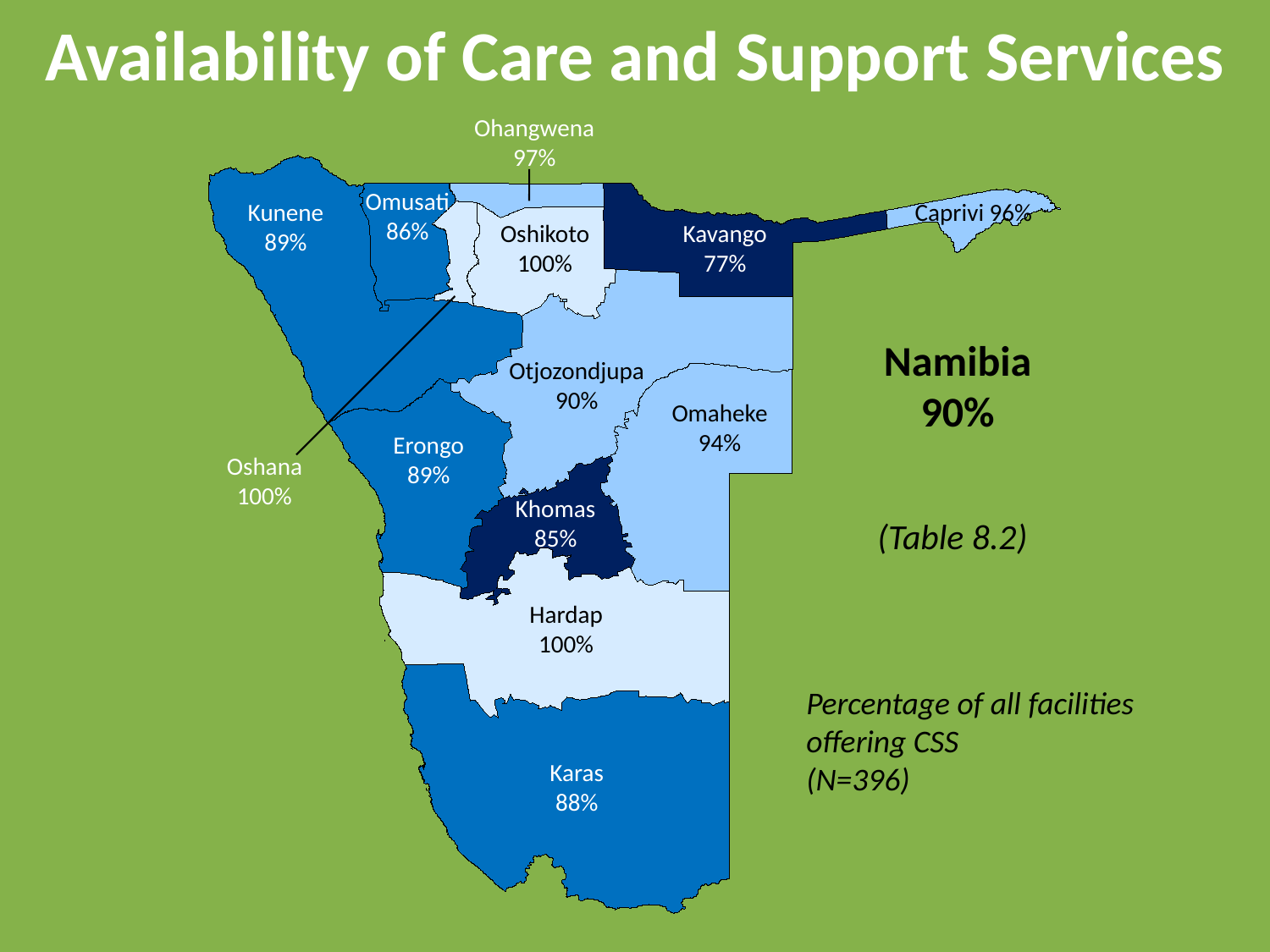

# Availability of Care and Support Services

Ohangwena
97%
Omusati
86%
Kunene 89%
Caprivi 96%
Oshikoto
100%
Kavango
77%
Namibia
90%
Otjozondjupa
90%
Omaheke
94%
Erongo
89%
Oshana100%
Khomas
85%
(Table 8.2)
Hardap
100%
Percentage of all facilities offering CSS
(N=396)
Karas
88%